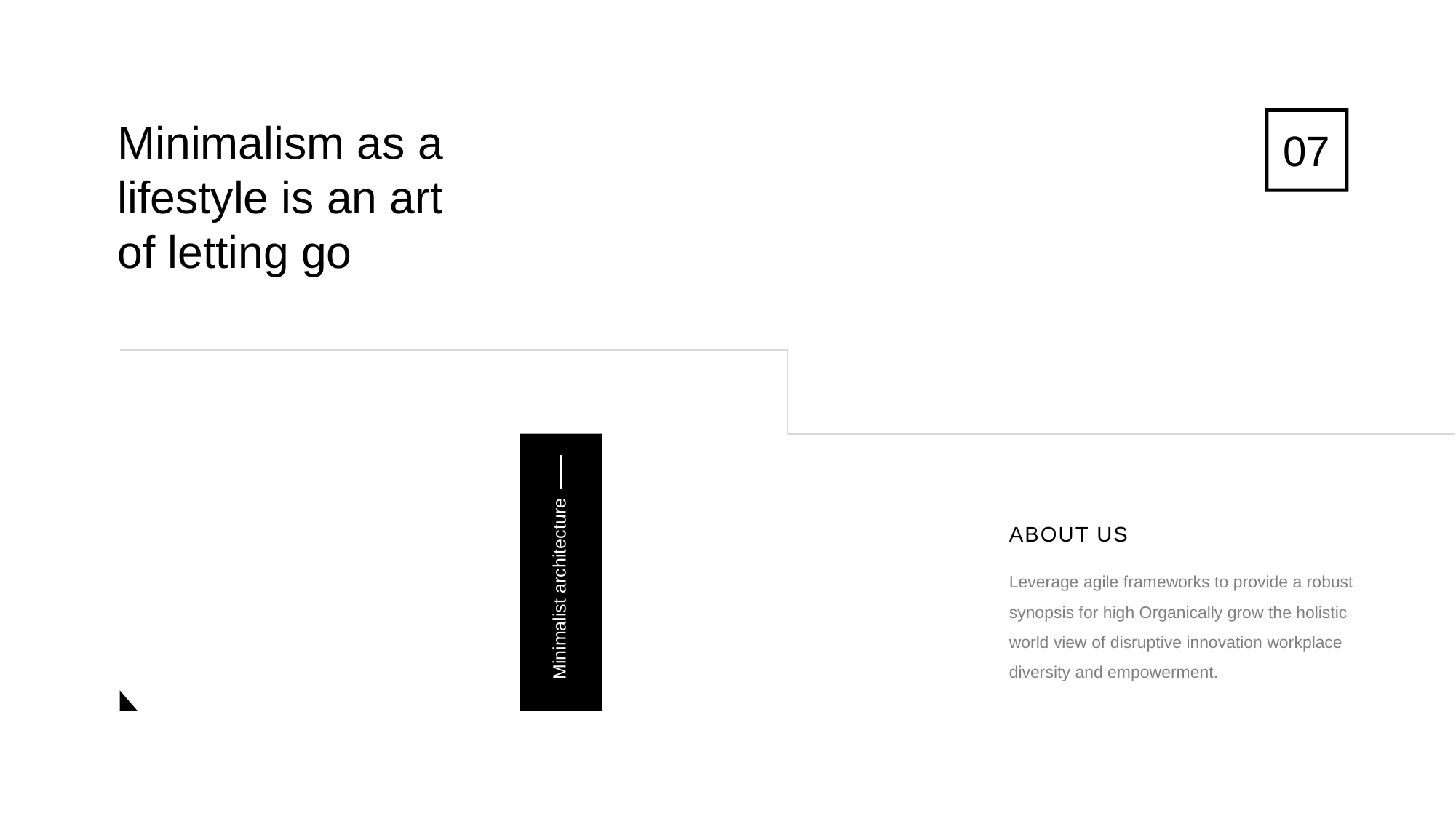

Minimalism as a lifestyle is an art of letting go

07

Minimalist architecture
ABOUT US
Leverage agile frameworks to provide a robust synopsis for high Organically grow the holistic world view of disruptive innovation workplace diversity and empowerment.